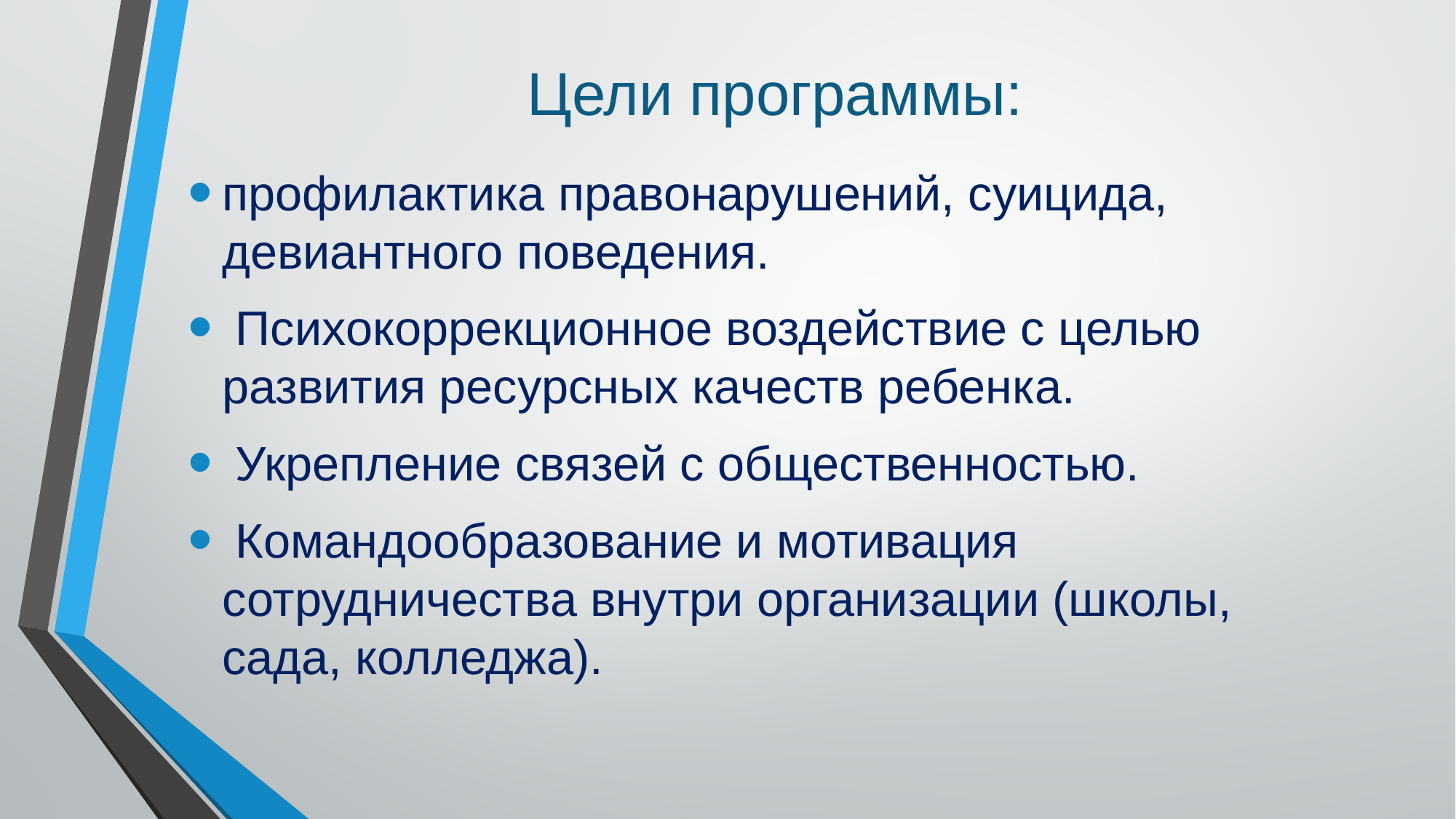

# Цели программы:
профилактика правонарушений, суицида, девиантного поведения.
 Психокоррекционное воздействие с целью развития ресурсных качеств ребенка.
 Укрепление связей с общественностью.
 Командообразование и мотивация сотрудничества внутри организации (школы, сада, колледжа).